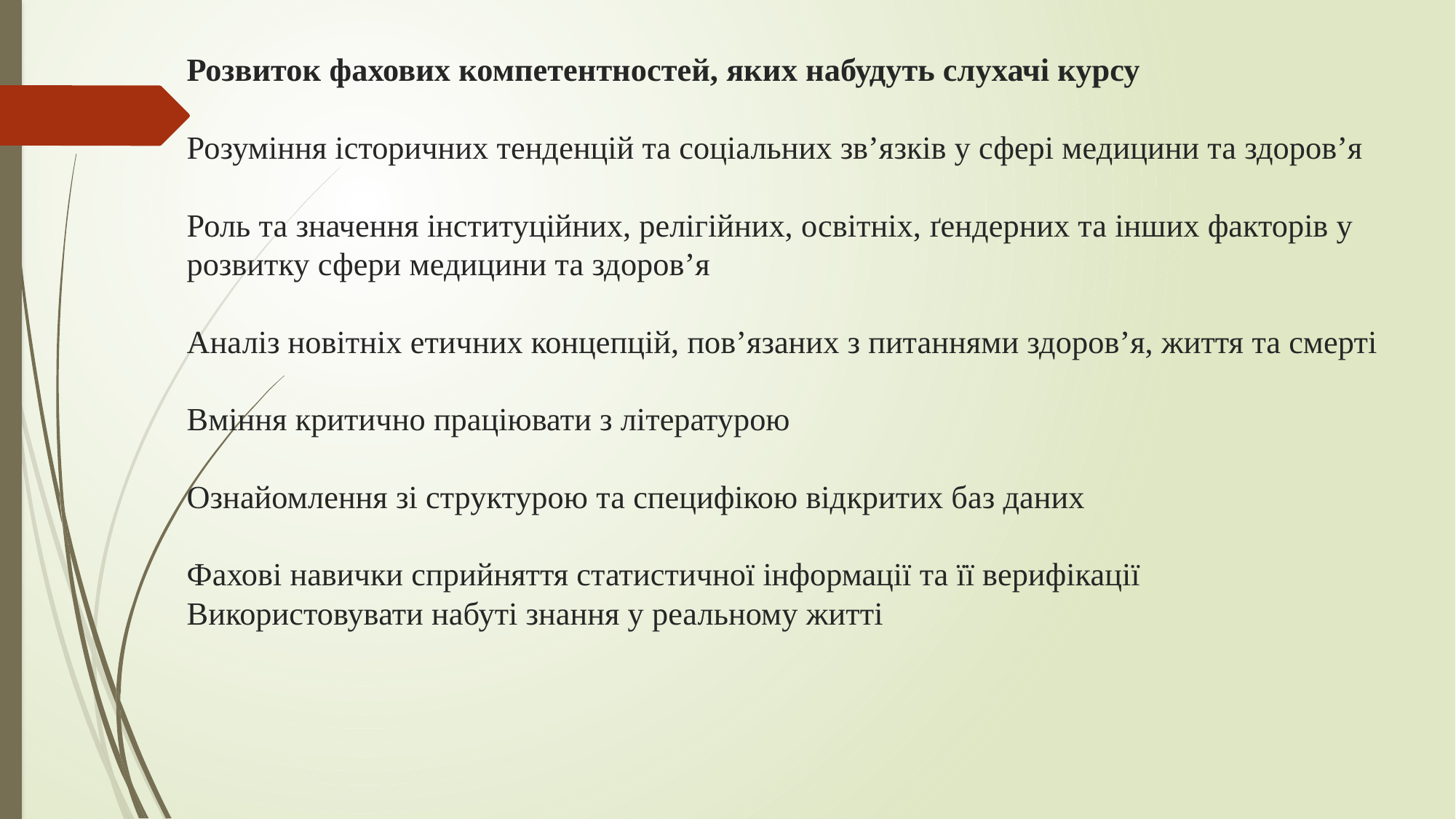

# Розвиток фахових компетентностей, яких набудуть слухачі курсу Розуміння історичних тенденцій та соціальних зв’язків у сфері медицини та здоров’я Роль та значення інституційних, релігійних, освітніх, ґендерних та інших факторів у розвитку сфери медицини та здоров’я Аналіз новітніх етичних концепцій, пов’язаних з питаннями здоров’я, життя та смерті Вміння критично праціювати з літературою Ознайомлення зі структурою та специфікою відкритих баз даних Фахові навички сприйняття статистичної інформації та її верифікації Використовувати набуті знання у реальному житті